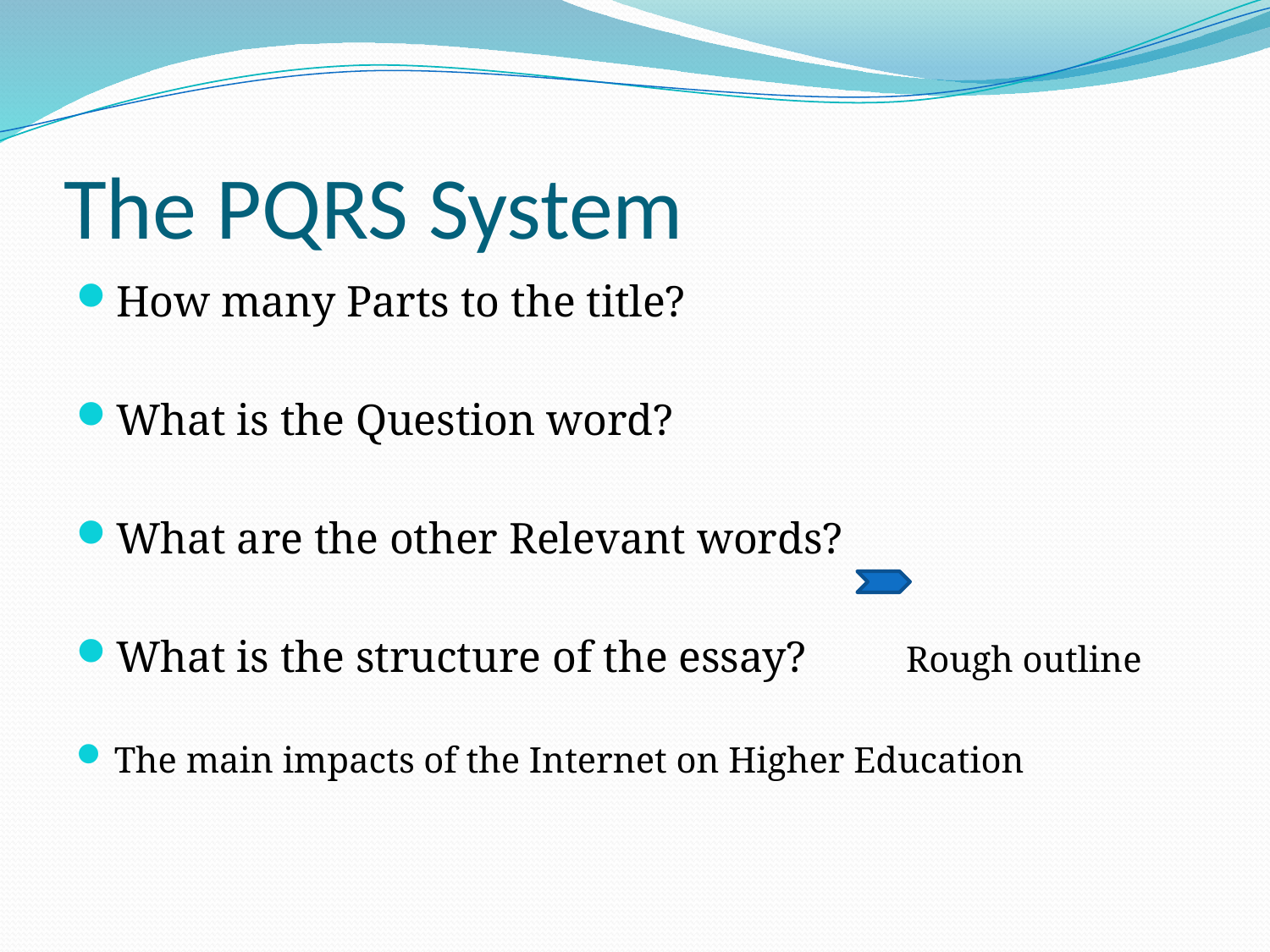

# The PQRS System
How many Parts to the title?

What is the Question word?

What are the other Relevant words?

What is the structure of the essay?         Rough outline

The main impacts of the Internet on Higher Education